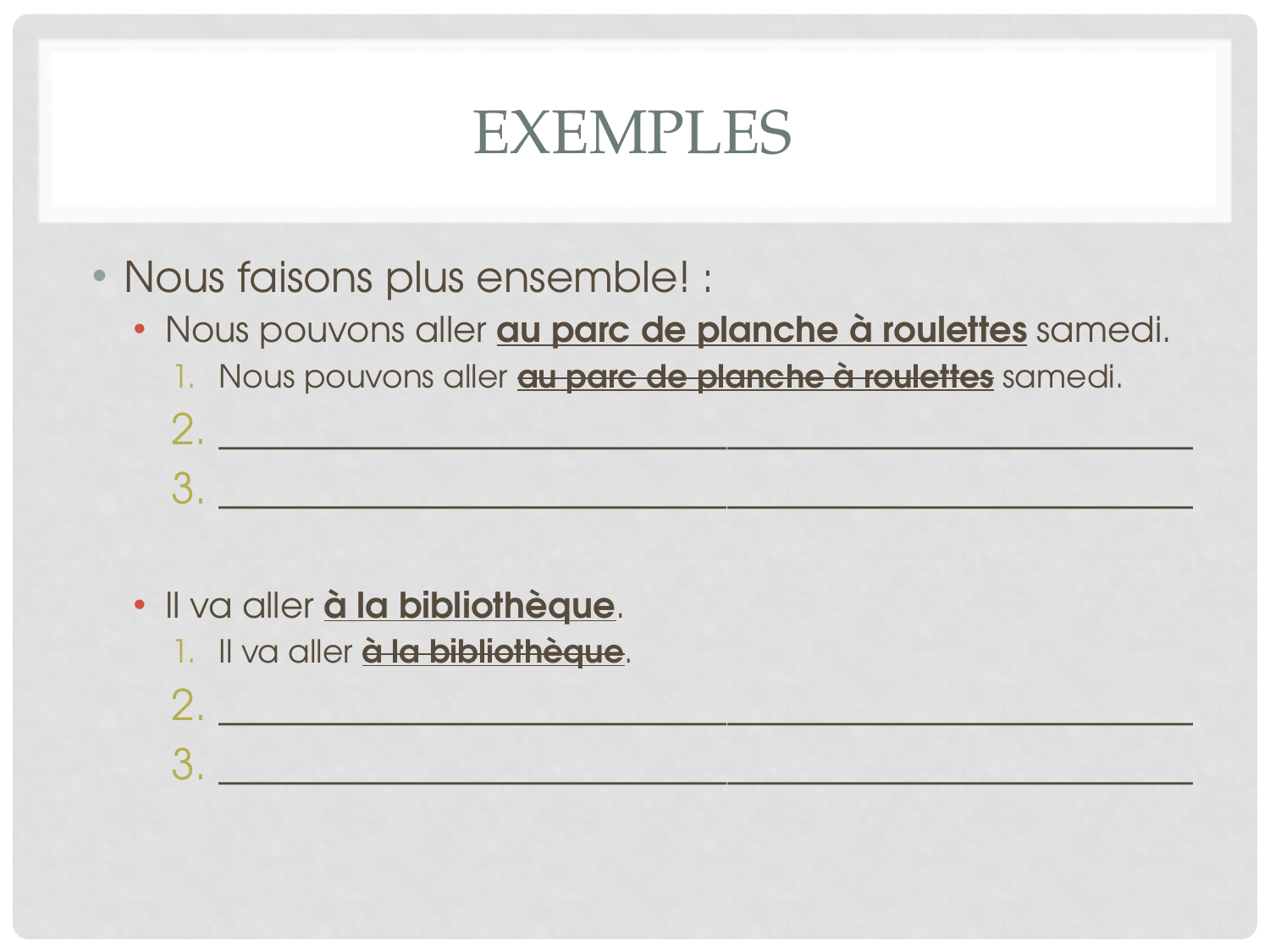

# exemples
Nous faisons plus ensemble! :
Nous pouvons aller au parc de planche à roulettes samedi.
Nous pouvons aller au parc de planche à roulettes samedi.
______________________________________________
______________________________________________

Il va aller à la bibliothèque.
Il va aller à la bibliothèque.
______________________________________________
______________________________________________